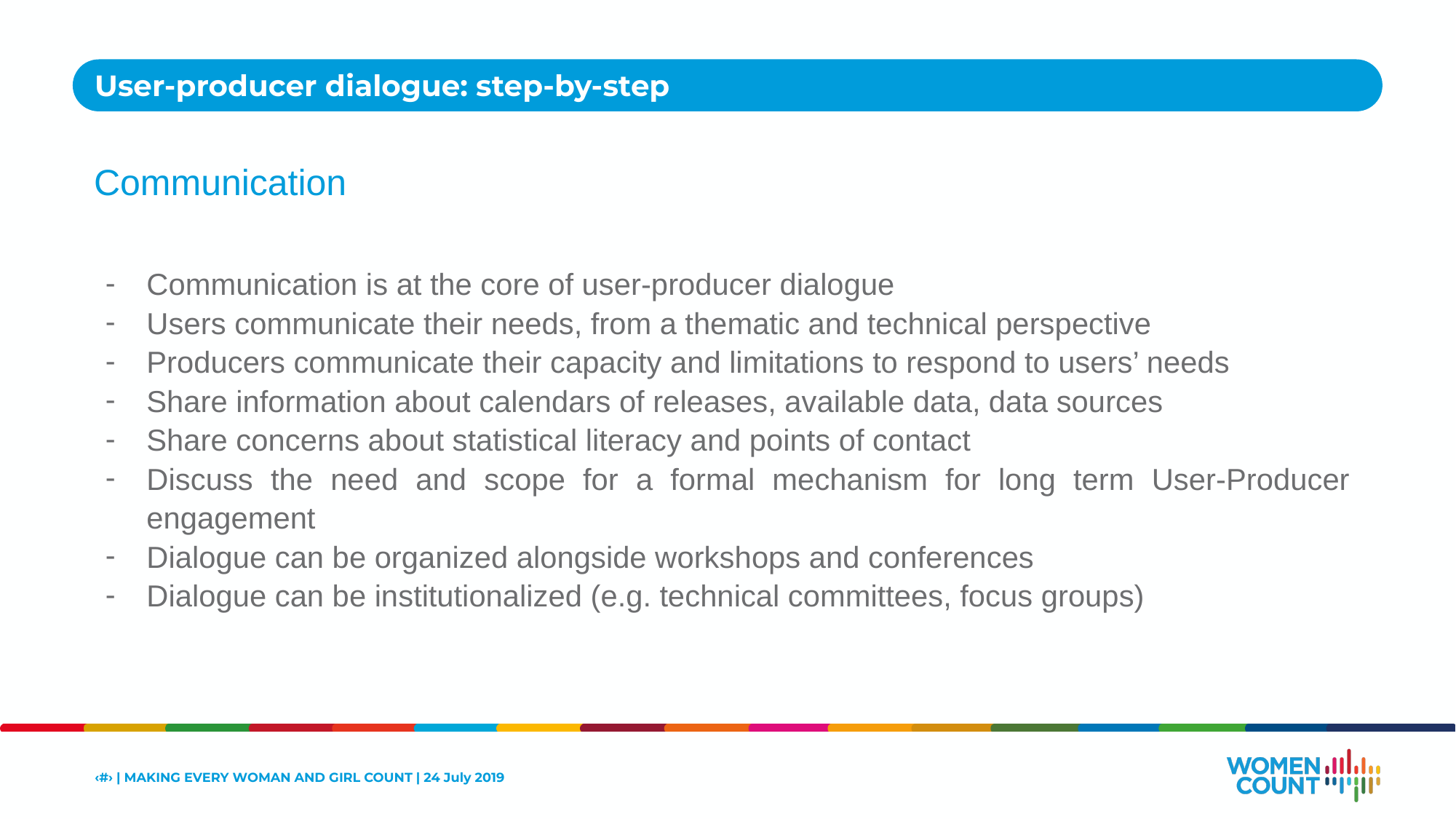

User-producer dialogue: step-by-step
Communication

Communication is at the core of user-producer dialogue
Users communicate their needs, from a thematic and technical perspective
Producers communicate their capacity and limitations to respond to users’ needs
Share information about calendars of releases, available data, data sources
Share concerns about statistical literacy and points of contact
Discuss the need and scope for a formal mechanism for long term User-Producer engagement
Dialogue can be organized alongside workshops and conferences
Dialogue can be institutionalized (e.g. technical committees, focus groups)

‹#› | MAKING EVERY WOMAN AND GIRL COUNT | 24 July 2019